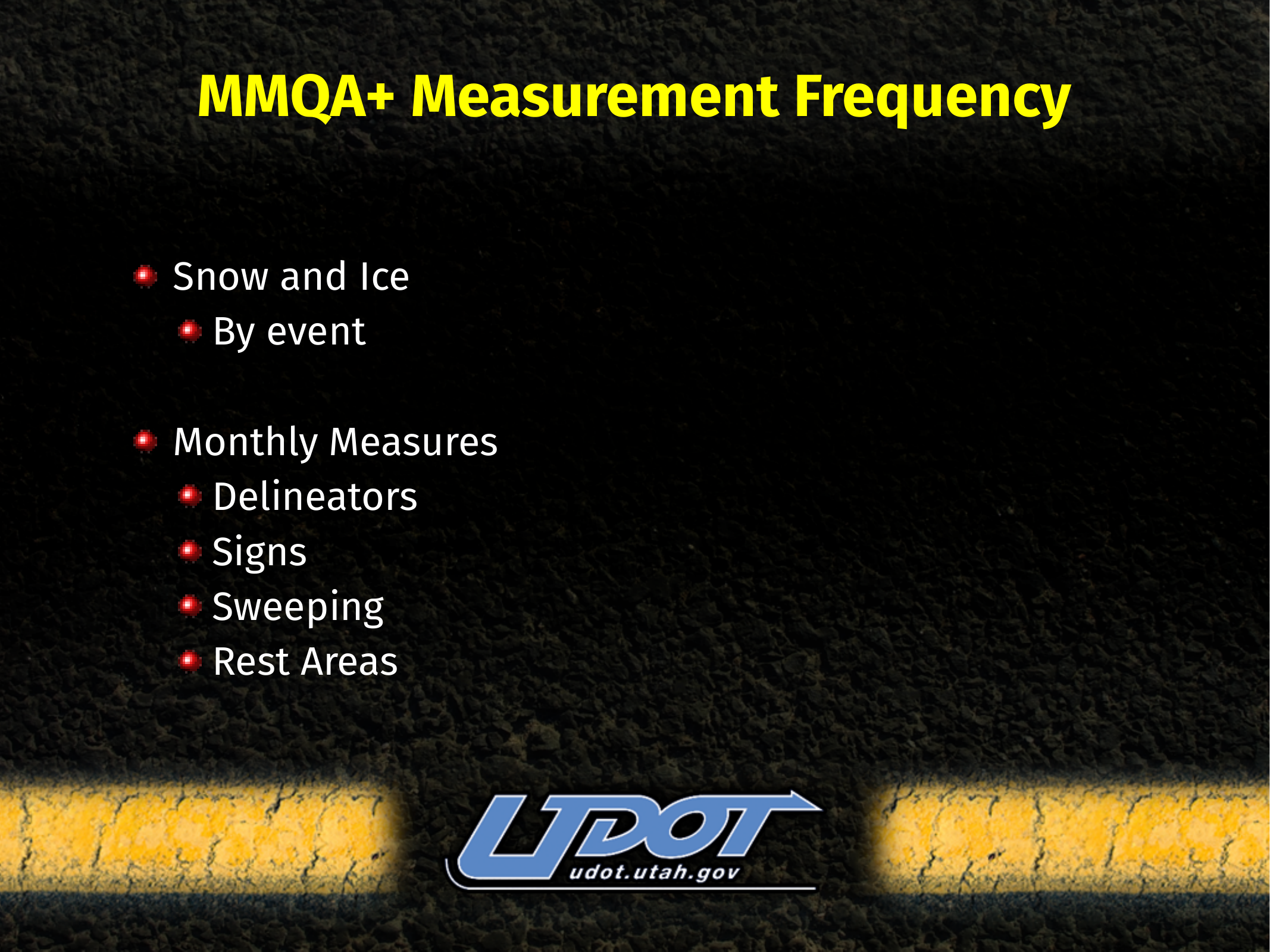

# MMQA+ Measurement Frequency
 Snow and Ice
 By event

 Monthly Measures
 Delineators
 Signs
 Sweeping
 Rest Areas